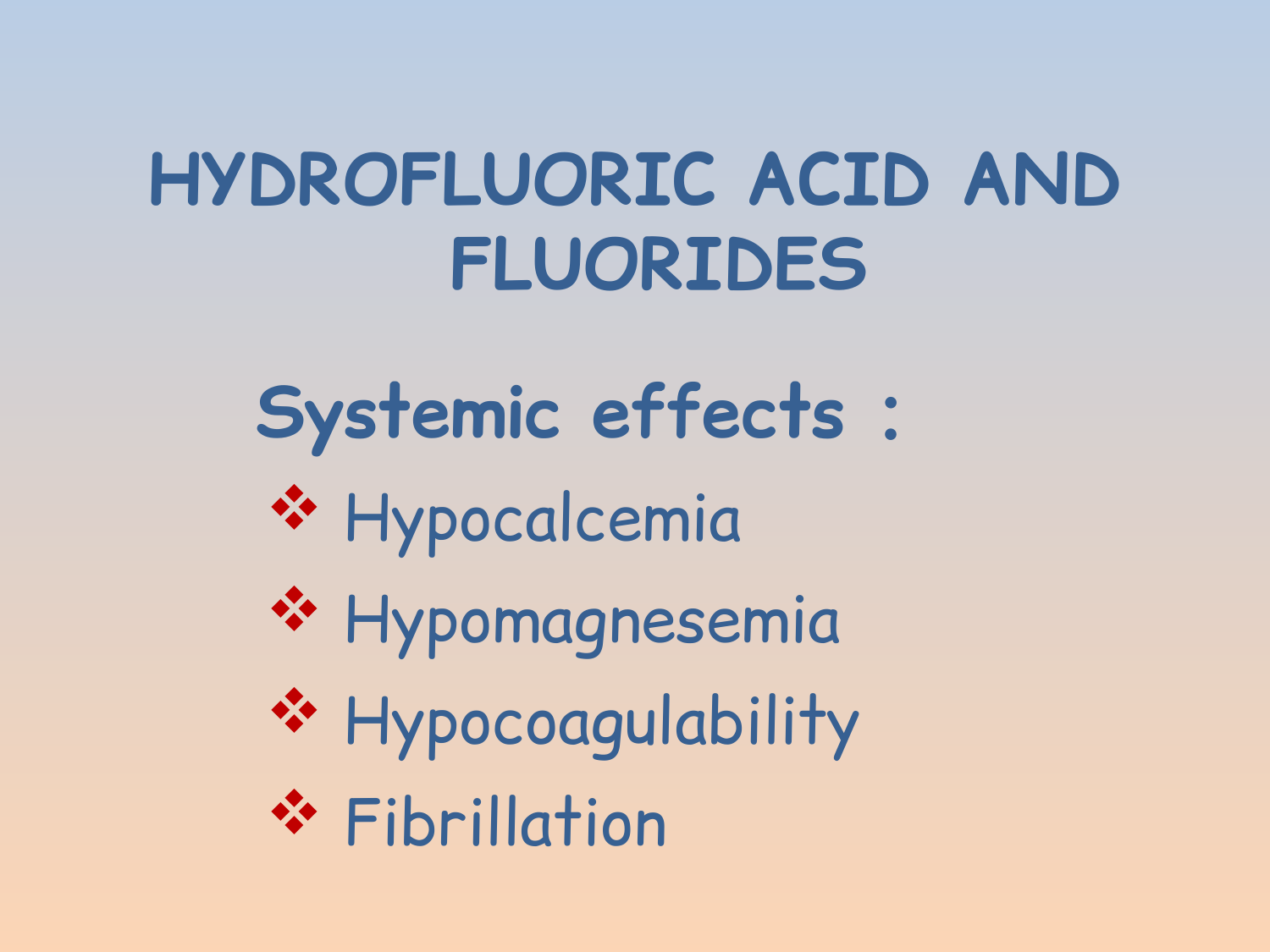

HYDROFLUORIC ACID AND FLUORIDES

        Systemic effects :
 Hypocalcemia
 Hypomagnesemia
 Hypocoagulability
 Fibrillation

#